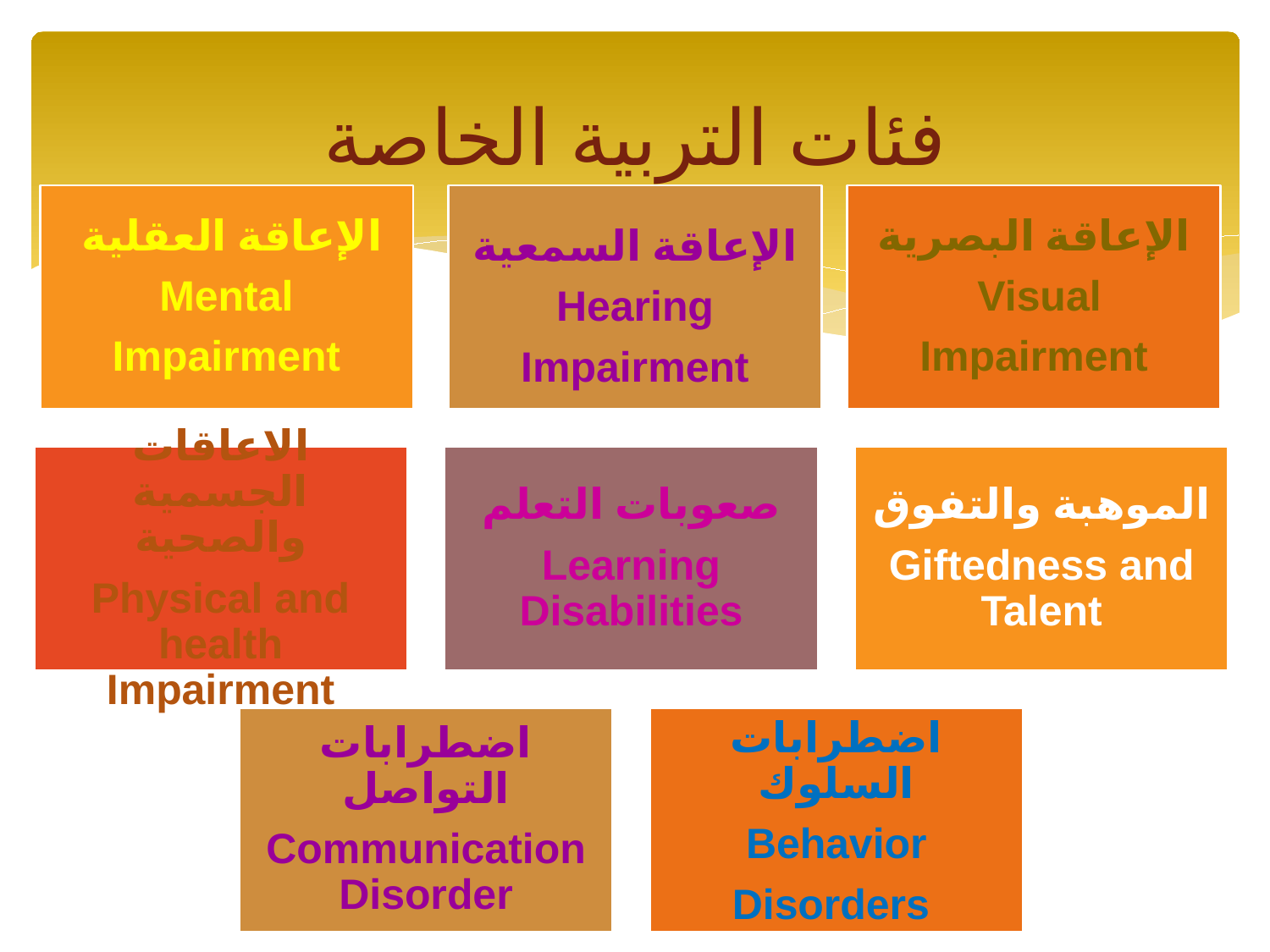

# فئات التربية الخاصة
الإعاقة العقلية
Mental
Impairment

الإعاقة السمعية
Hearing
Impairment

الإعاقة البصرية
Visual
Impairment

الاعاقات الجسمية والصحية
Physical and health Impairment

صعوبات التعلم
Learning Disabilities
الموهبة والتفوق
Giftedness and Talent
اضطرابات التواصل
Communication Disorder

اضطرابات السلوك
Behavior
 Disorders